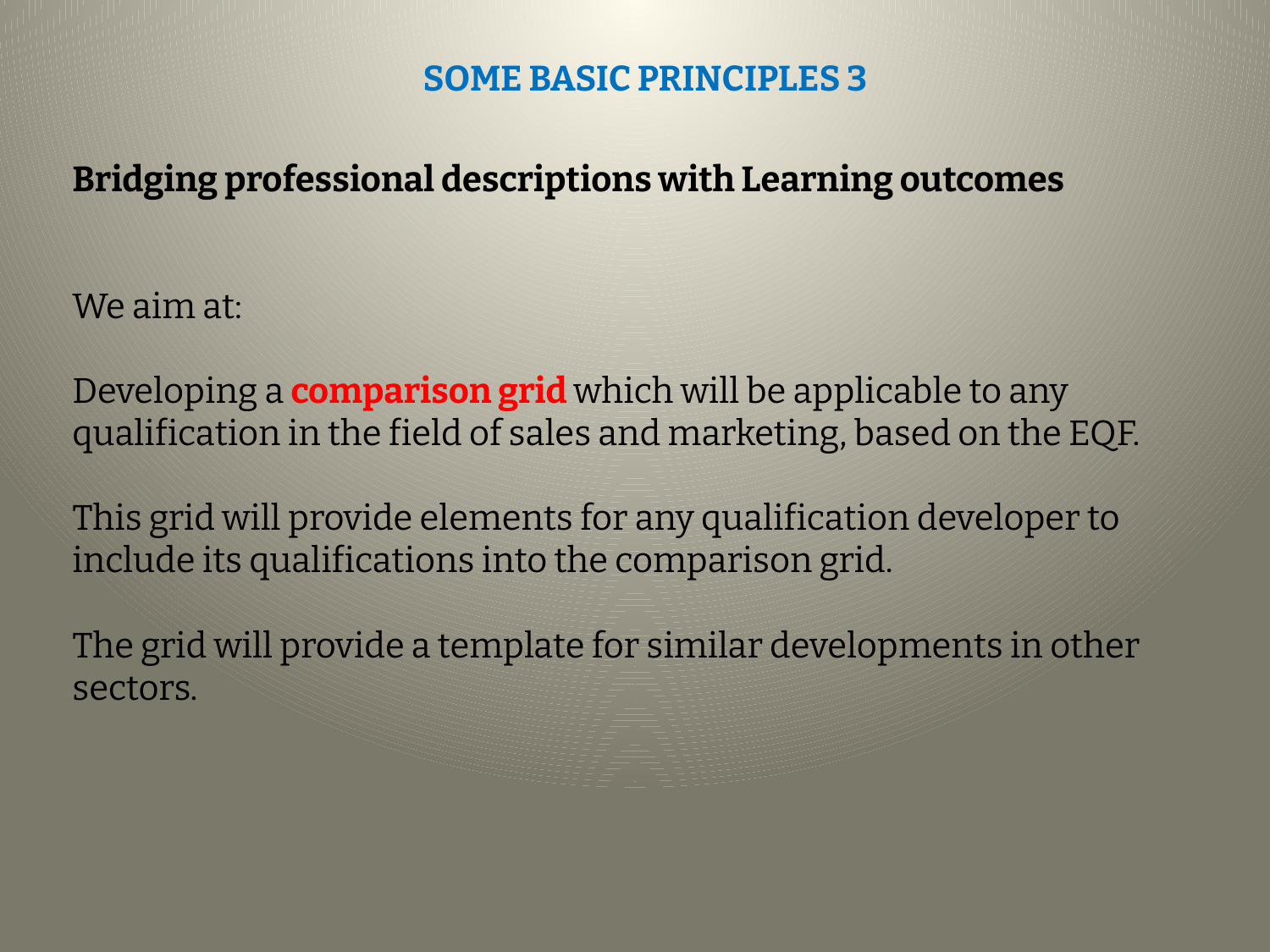

SOME BASIC PRINCIPLES 3
Bridging professional descriptions with Learning outcomes

We aim at:

Developing a comparison grid which will be applicable to any qualification in the field of sales and marketing, based on the EQF.

This grid will provide elements for any qualification developer to include its qualifications into the comparison grid.

The grid will provide a template for similar developments in other sectors.